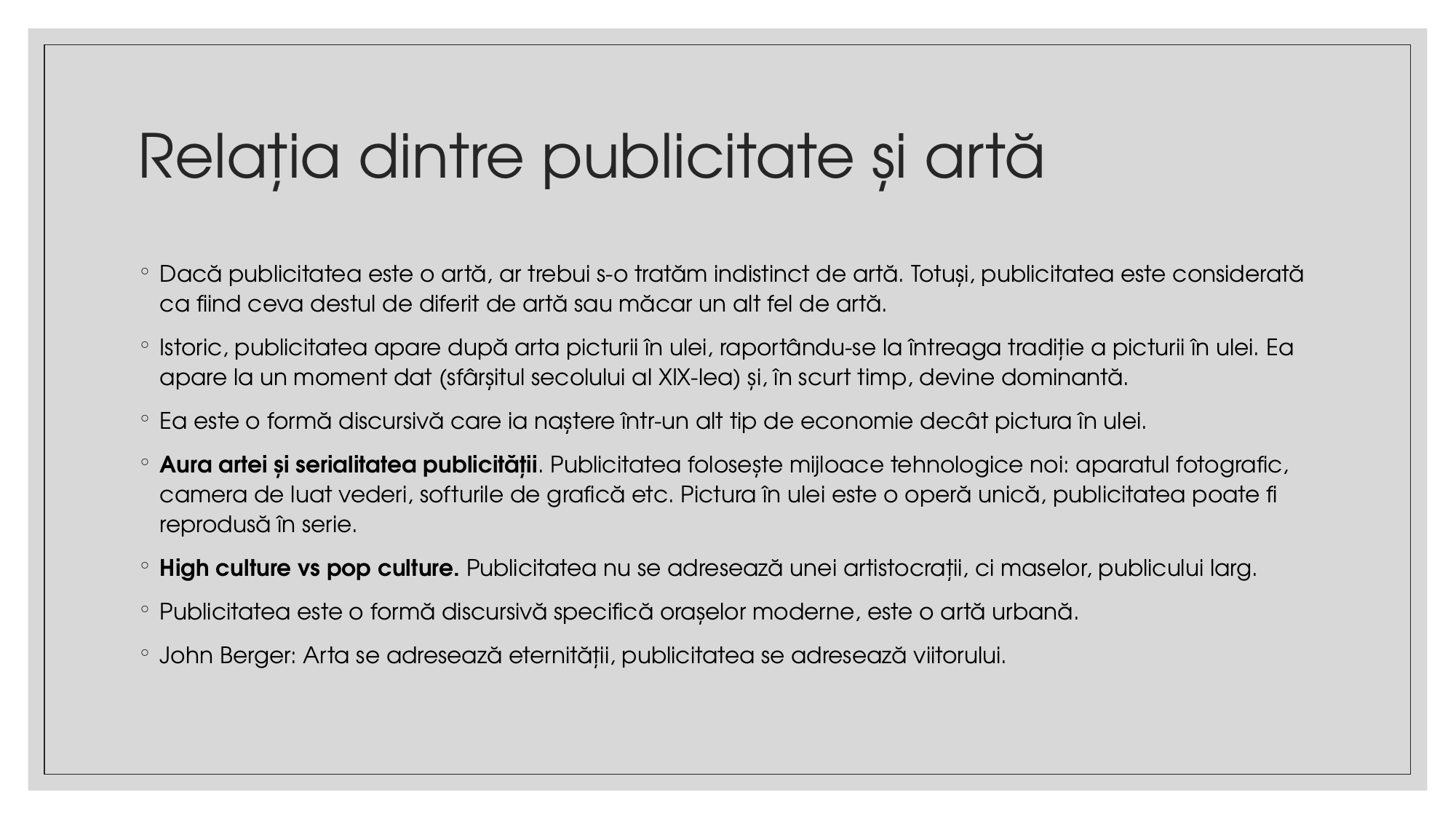

# Relația dintre publicitate și artă
Dacă publicitatea este o artă, ar trebui s-o tratăm indistinct de artă. Totuși, publicitatea este considerată ca fiind ceva destul de diferit de artă sau măcar un alt fel de artă.
Istoric, publicitatea apare după arta picturii în ulei, raportându-se la întreaga tradiție a picturii în ulei. Ea apare la un moment dat (sfârșitul secolului al XIX-lea) și, în scurt timp, devine dominantă.
Ea este o formă discursivă care ia naștere într-un alt tip de economie decât pictura în ulei.
Aura artei și serialitatea publicității. Publicitatea folosește mijloace tehnologice noi: aparatul fotografic, camera de luat vederi, softurile de grafică etc. Pictura în ulei este o operă unică, publicitatea poate fi reprodusă în serie.
High culture vs pop culture. Publicitatea nu se adresează unei artistocrații, ci maselor, publicului larg.
Publicitatea este o formă discursivă specifică orașelor moderne, este o artă urbană.
John Berger: Arta se adresează eternității, publicitatea se adresează viitorului.